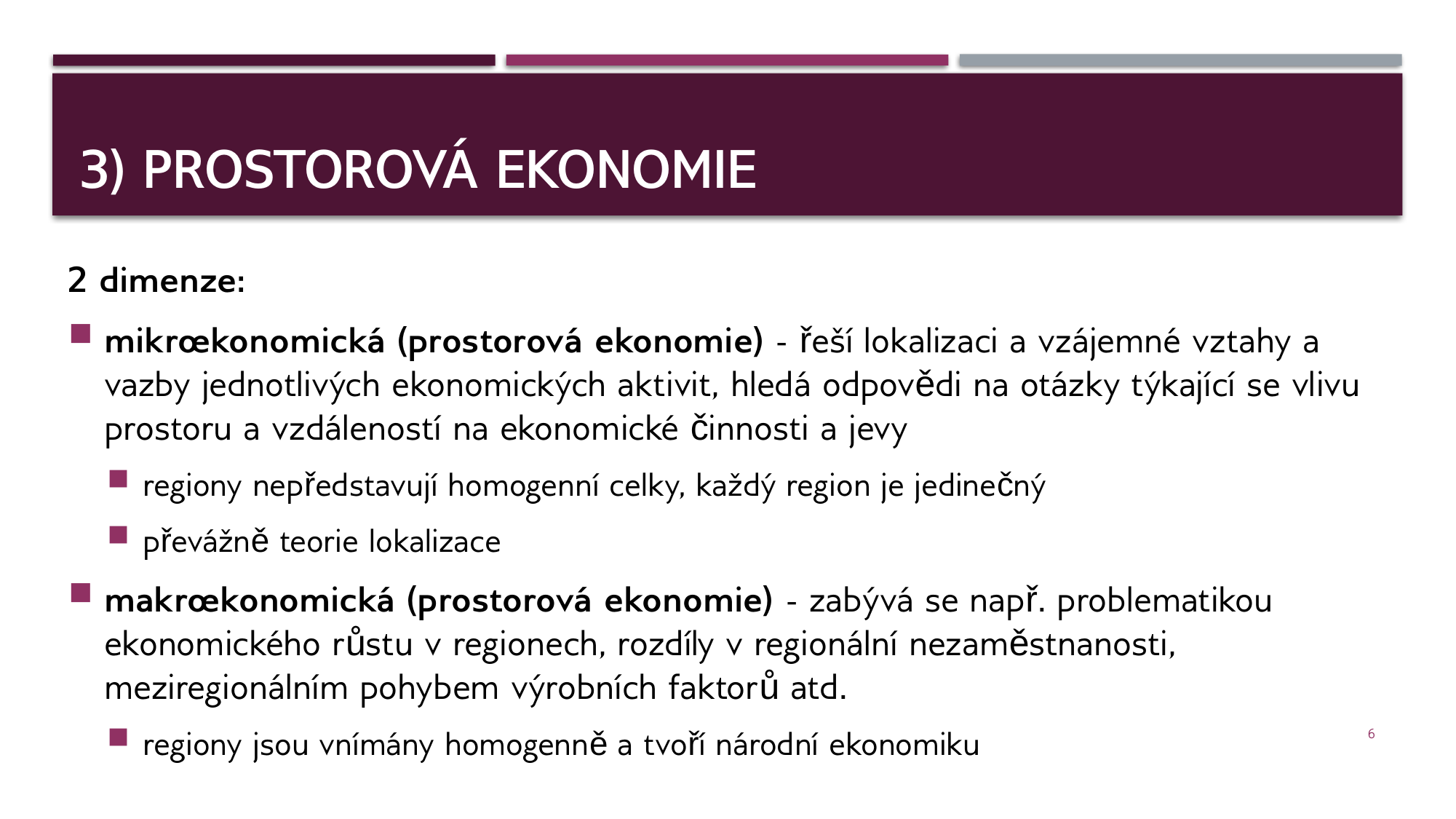

# 3) PROSTOROVÁ EKONOMIE
2 dimenze:
mikroekonomická (prostorová ekonomie) - řeší lokalizaci a vzájemné vztahy a vazby jednotlivých ekonomických aktivit, hledá odpovědi na otázky týkající se vlivu prostoru a vzdáleností na ekonomické činnosti a jevy
regiony nepředstavují homogenní celky, každý region je jedinečný
převážně teorie lokalizace
makroekonomická (prostorová ekonomie) - zabývá se např. problematikou ekonomického růstu v regionech, rozdíly v regionální nezaměstnanosti, meziregionálním pohybem výrobních faktorů atd.
regiony jsou vnímány homogenně a tvoří národní ekonomiku
6